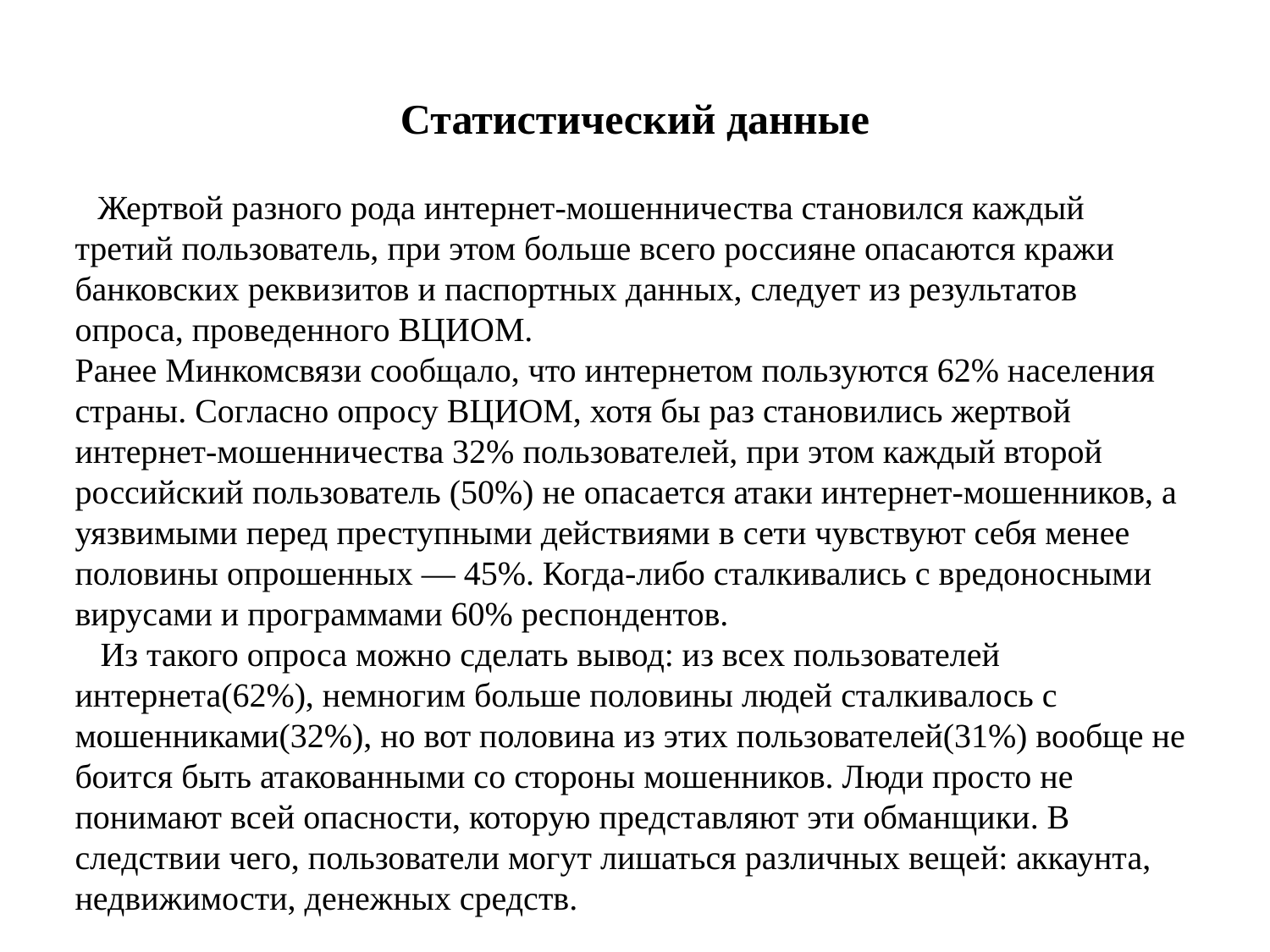

# Статистический данные
   Жертвой разного рода интернет-мошенничества становился каждый третий пользователь, при этом больше всего россияне опасаются кражи банковских реквизитов и паспортных данных, следует из результатов опроса, проведенного ВЦИОМ.
Ранее Минкомсвязи сообщало, что интернетом пользуются 62% населения страны. Согласно опросу ВЦИОМ, хотя бы раз становились жертвой интернет-мошенничества 32% пользователей, при этом каждый второй российский пользователь (50%) не опасается атаки интернет-мошенников, а уязвимыми перед преступными действиями в сети чувствуют себя менее половины опрошенных — 45%. Когда-либо сталкивались с вредоносными вирусами и программами 60% респондентов.
   Из такого опроса можно сделать вывод: из всех пользователей интернета(62%), немногим больше половины людей сталкивалось с мошенниками(32%), но вот половина из этих пользователей(31%) вообще не боится быть атакованными со стороны мошенников. Люди просто не понимают всей опасности, которую представляют эти обманщики. В следствии чего, пользователи могут лишаться различных вещей: аккаунта, недвижимости, денежных средств.